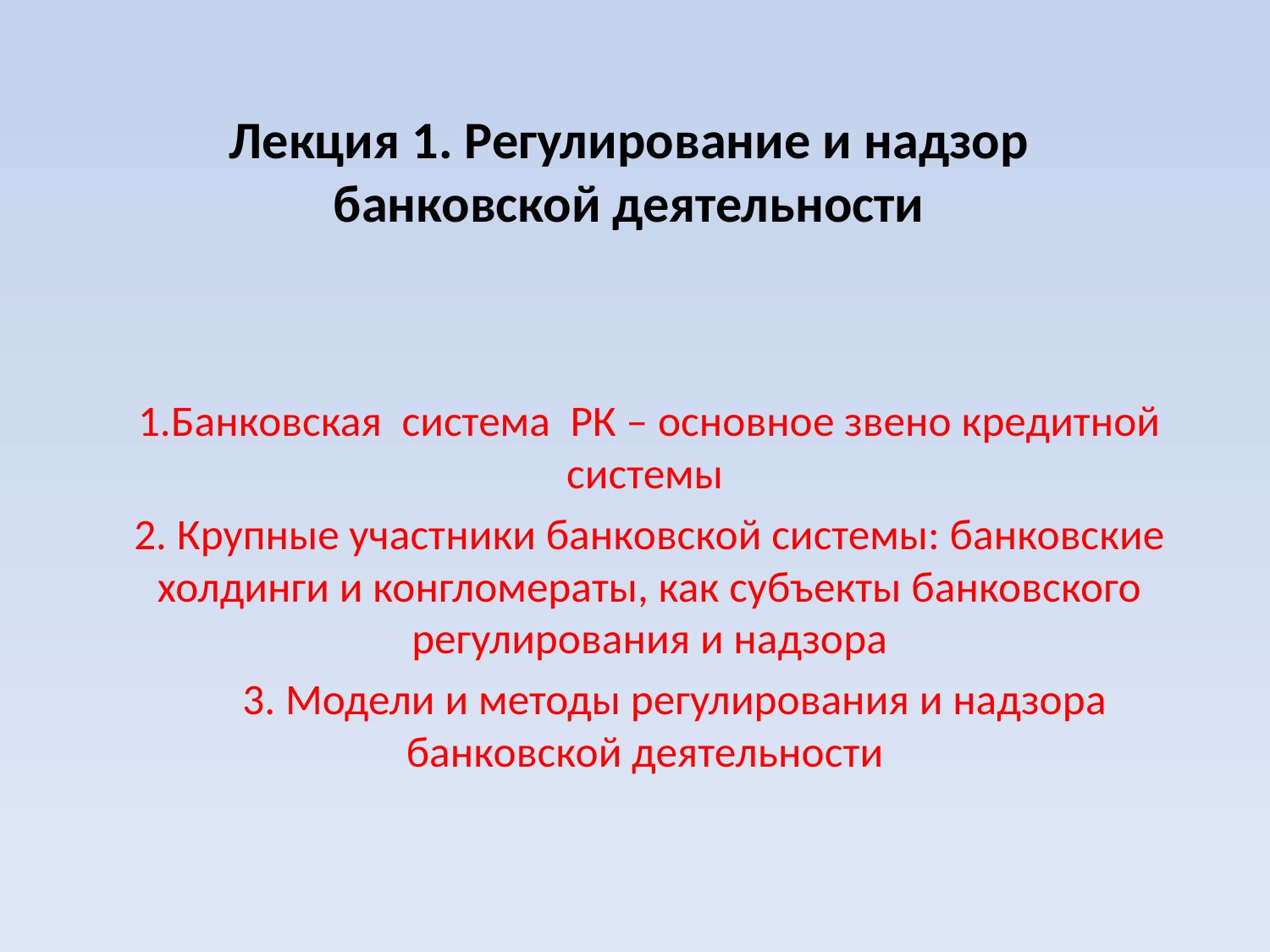

# Лекция 1. Регулирование и надзор банковской деятельности
1.Банковская  система  РК – основное звено кредитной системы
2. Крупные участники банковской системы: банковские холдинги и конгломераты, как субъекты банковского регулирования и надзора
     3. Модели и методы регулирования и надзора банковской деятельности